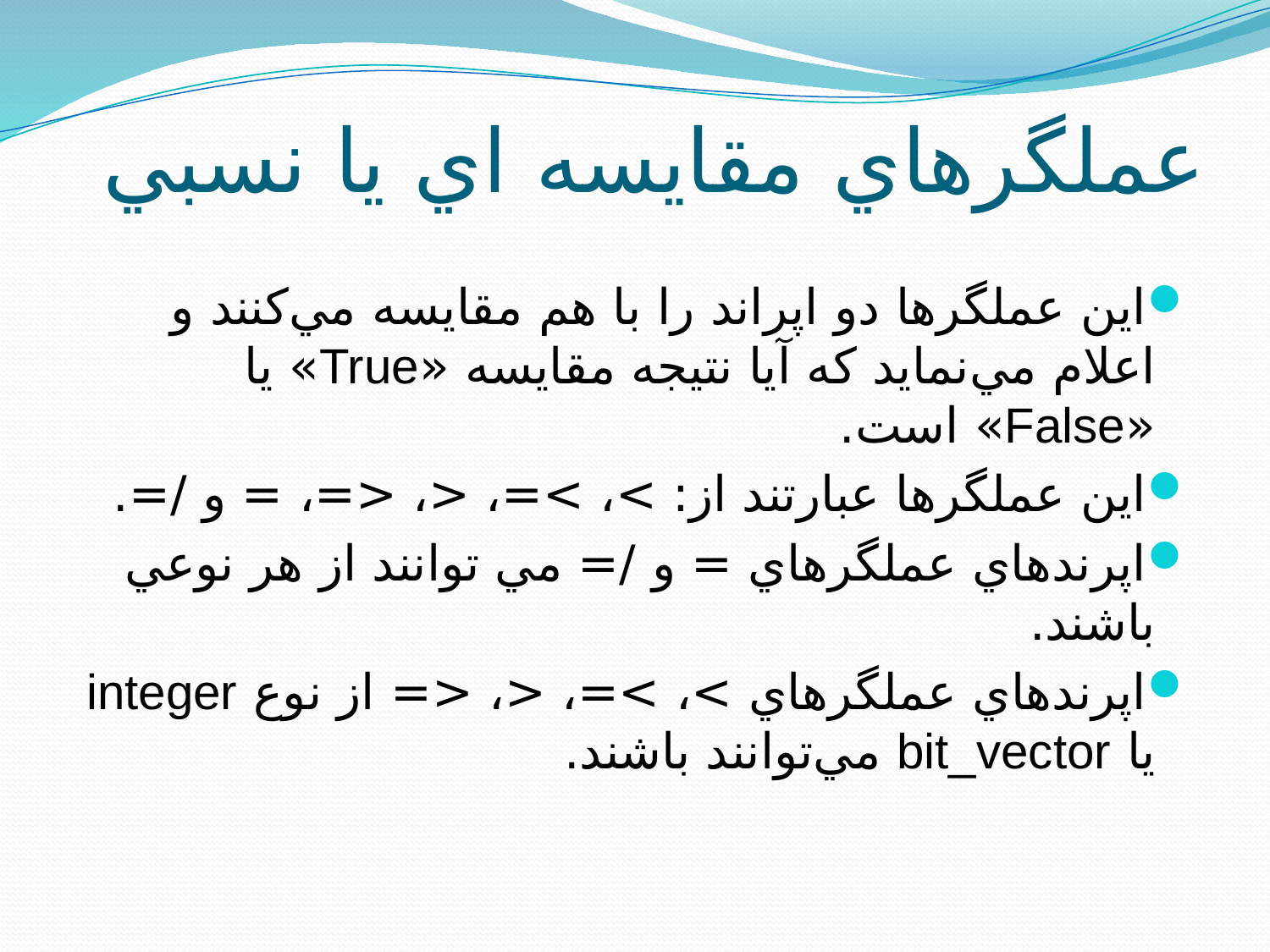

# عملگرهاي مقايسه اي يا نسبي
اين عملگرها دو اپراند را با هم مقايسه مي‌کنند و اعلام مي‌نمايد که آيا نتيجه مقايسه «True» يا «False» است.
اين عملگرها عبارتند از: >، >=، <، <=، = و /=.
اپرندهاي عملگرهاي = و /= مي توانند از هر نوعي باشند.
اپرندهاي عملگرهاي >، >=، <، <= از نوع integer يا bit_vector مي‌توانند باشند.